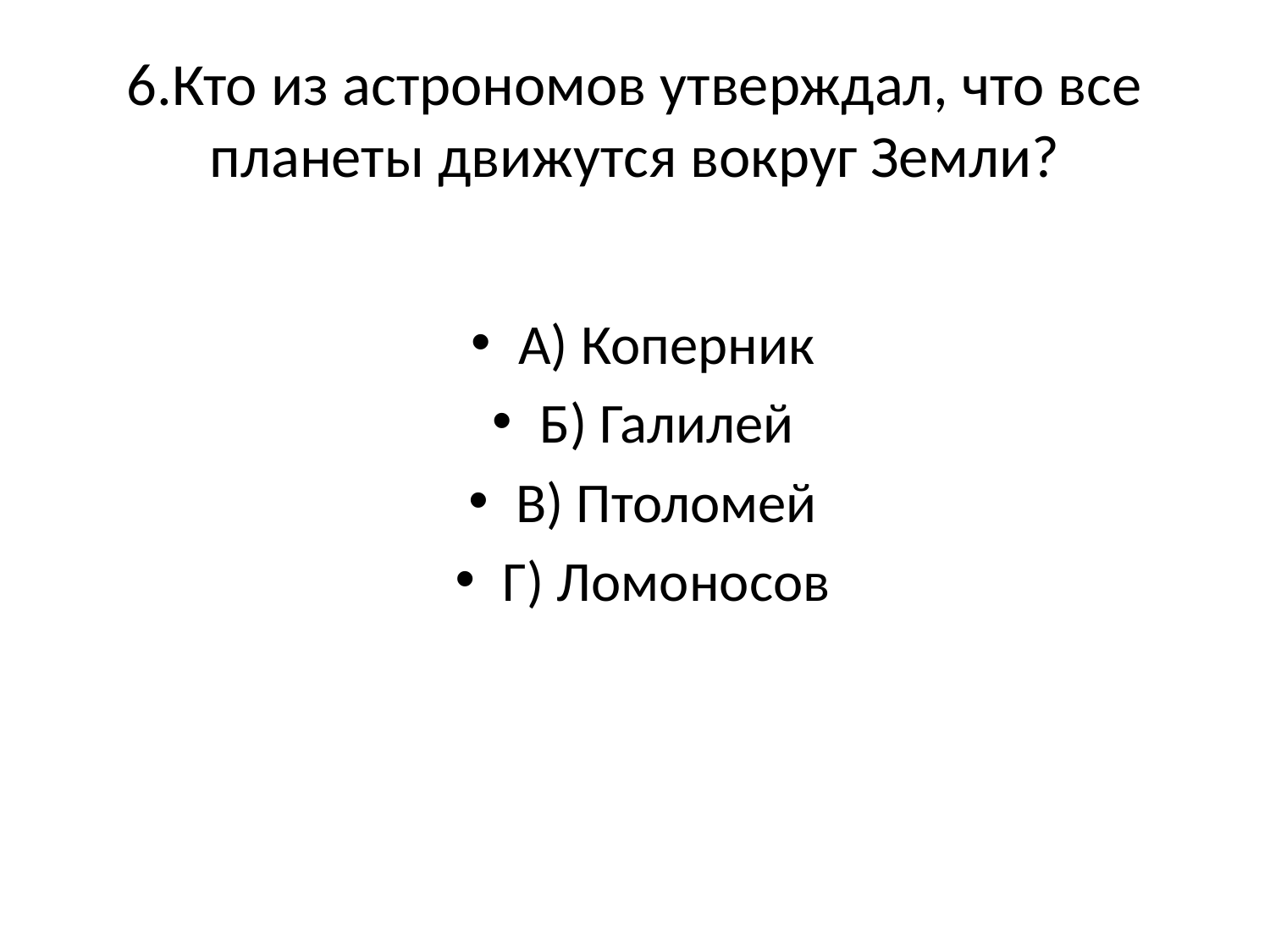

# 6.Кто из астрономов утверждал, что все планеты движутся вокруг Земли?

А) Коперник
Б) Галилей
В) Птоломей
Г) Ломоносов